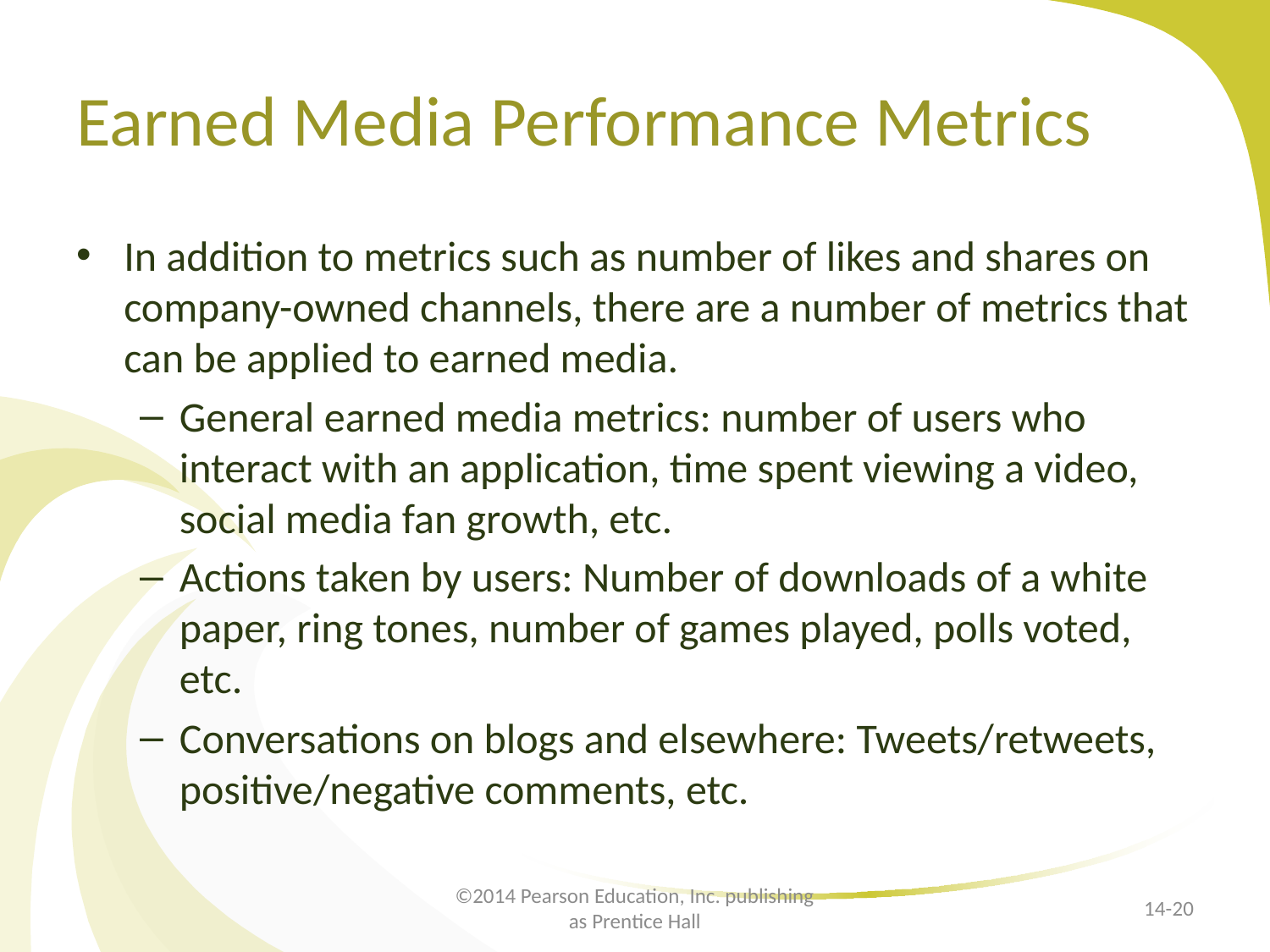

# Earned Media Performance Metrics
In addition to metrics such as number of likes and shares on company-owned channels, there are a number of metrics that can be applied to earned media.
General earned media metrics: number of users who interact with an application, time spent viewing a video, social media fan growth, etc.
Actions taken by users: Number of downloads of a white paper, ring tones, number of games played, polls voted, etc.
Conversations on blogs and elsewhere: Tweets/retweets, positive/negative comments, etc.
©2014 Pearson Education, Inc. publishing as Prentice Hall
14-20